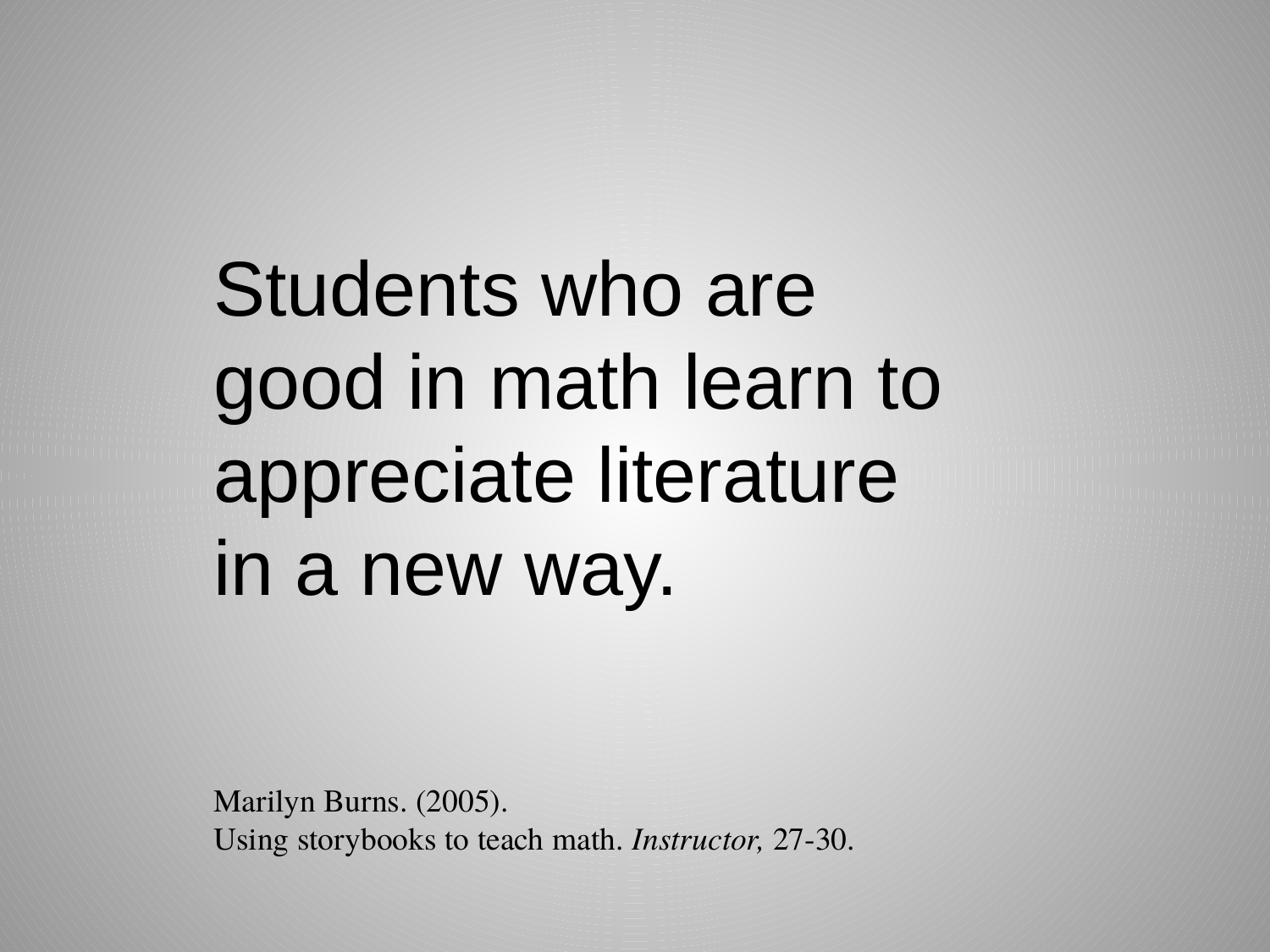

Students who are
good in math learn to
appreciate literature
in a new way.

Marilyn Burns. (2005).
Using storybooks to teach math. Instructor, 27-30.